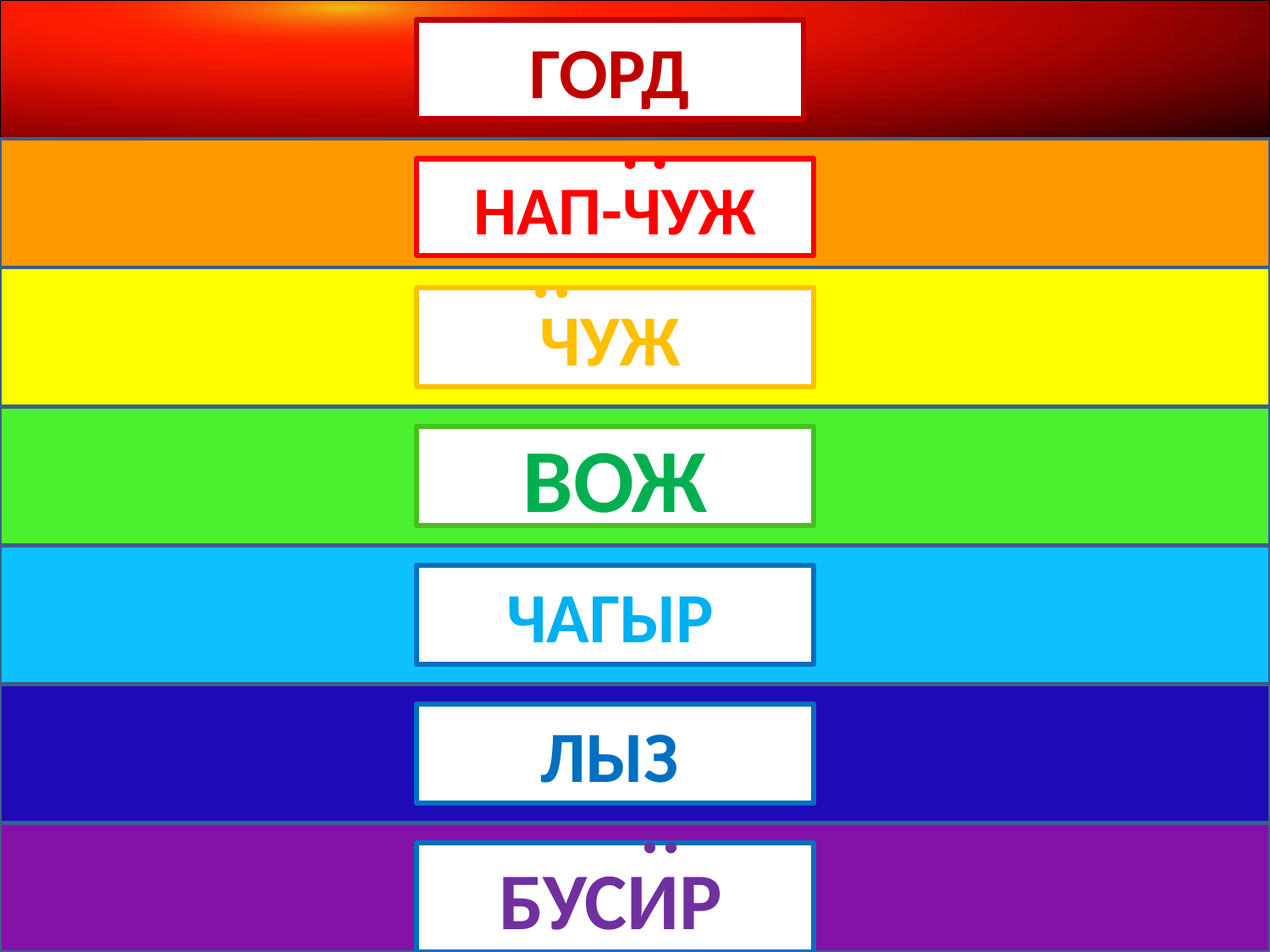

ГОРД
#

НАП-ЧУЖ

ЧУЖ

ВОЖ

ЧАГЫР

ЛЫЗ

БУСИР